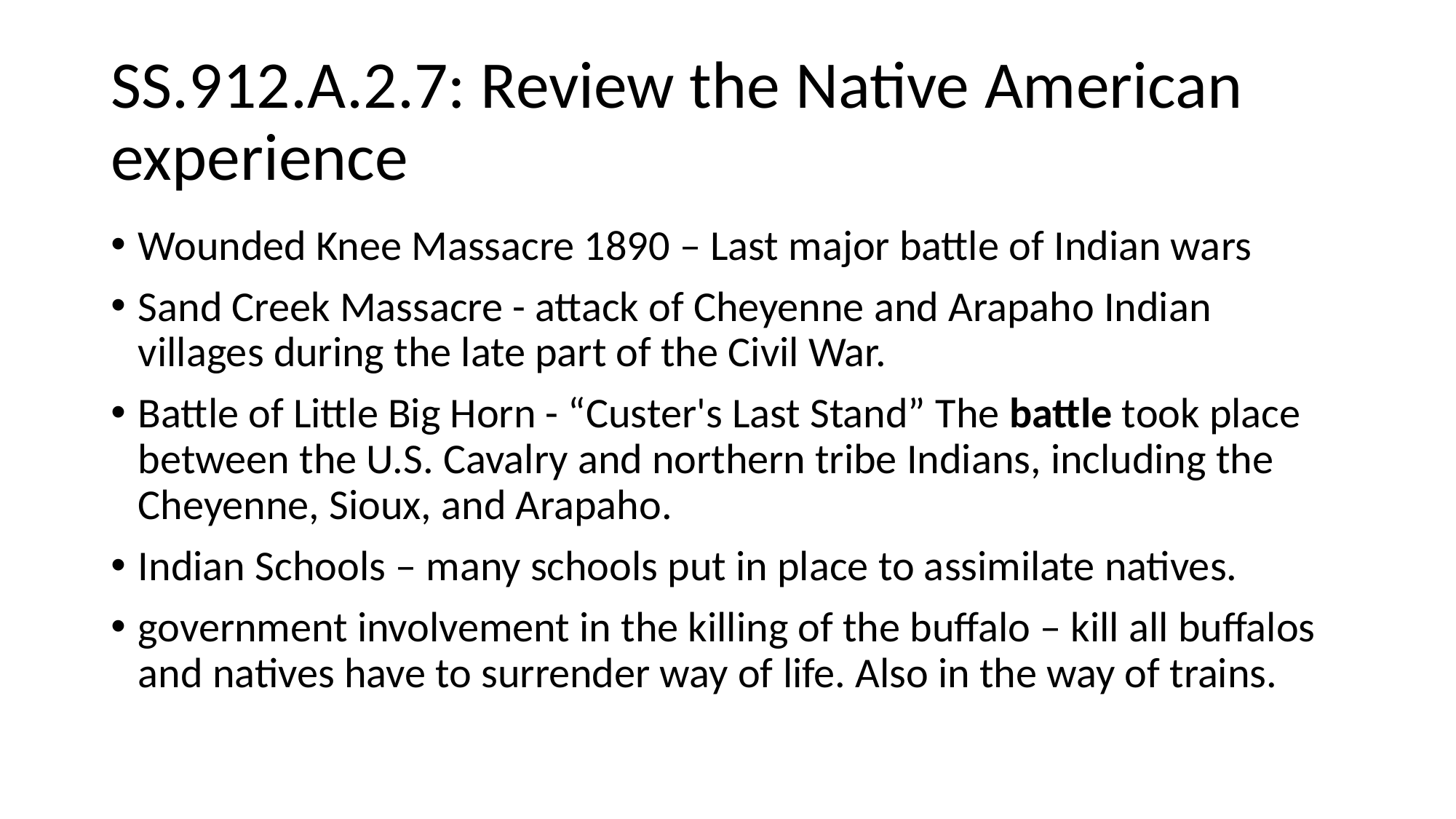

# SS.912.A.2.7: Review the Native American experience
Wounded Knee Massacre 1890 – Last major battle of Indian wars
Sand Creek Massacre - attack of Cheyenne and Arapaho Indian villages during the late part of the Civil War.
Battle of Little Big Horn - “Custer's Last Stand” The battle took place between the U.S. Cavalry and northern tribe Indians, including the Cheyenne, Sioux, and Arapaho.
Indian Schools – many schools put in place to assimilate natives.
government involvement in the killing of the buffalo – kill all buffalos and natives have to surrender way of life. Also in the way of trains.